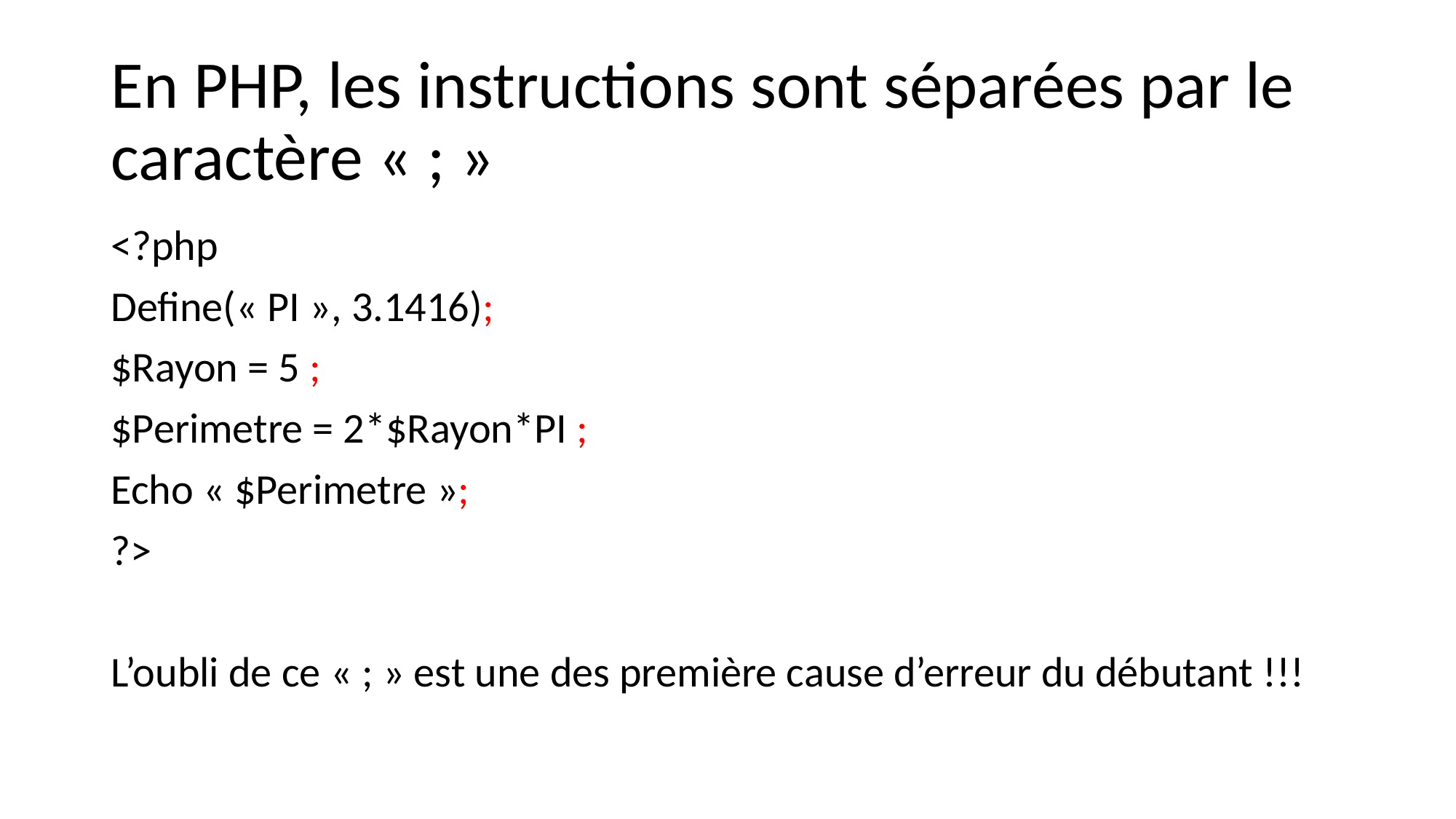

# En PHP, les instructions sont séparées par le caractère « ; »
<?php
Define(« PI », 3.1416);
$Rayon = 5 ;
$Perimetre = 2*$Rayon*PI ;
Echo « $Perimetre »;
?>

L’oubli de ce « ; » est une des première cause d’erreur du débutant !!!